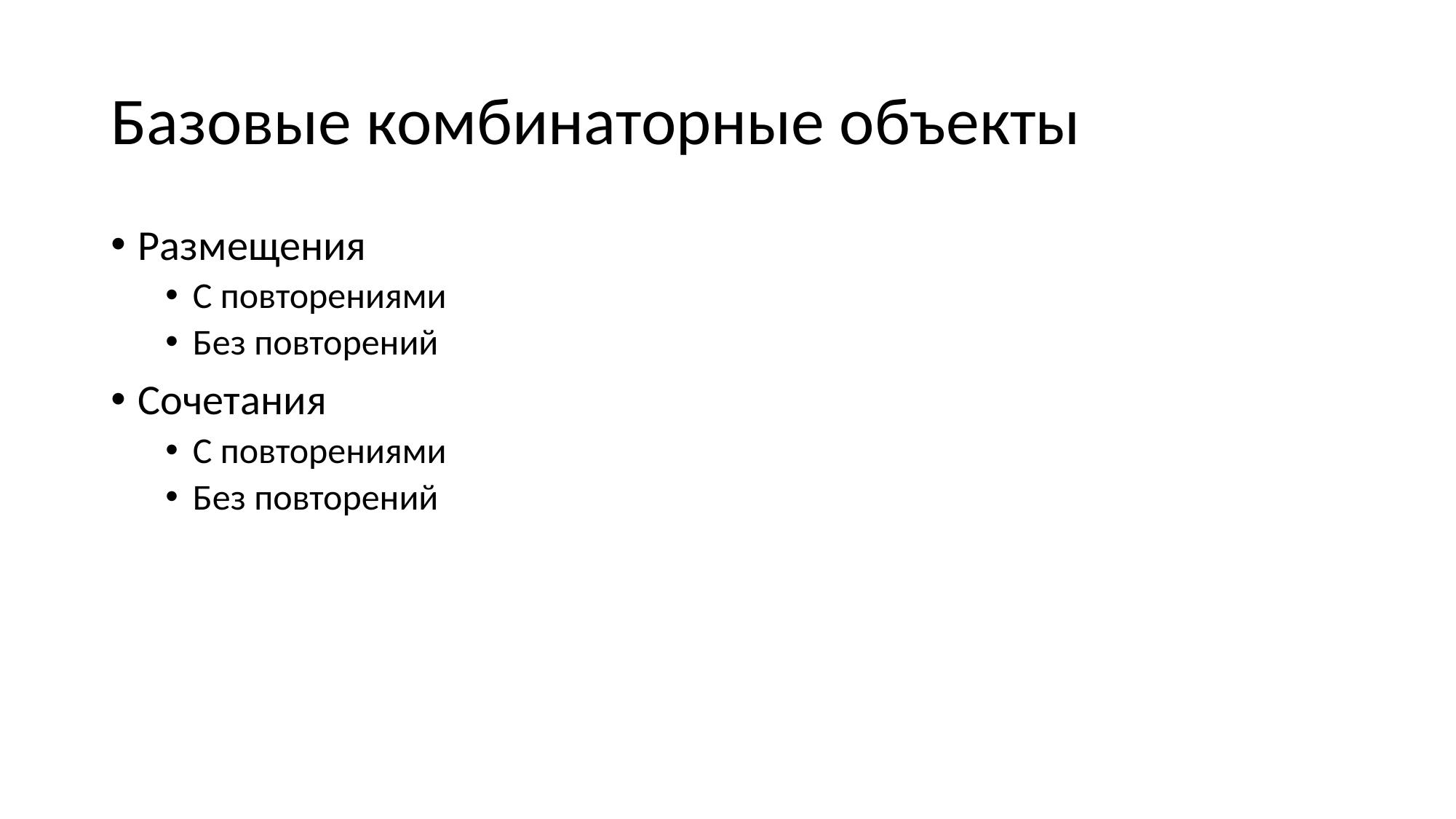

# Базовые комбинаторные объекты
Размещения
С повторениями
Без повторений
Сочетания
С повторениями
Без повторений